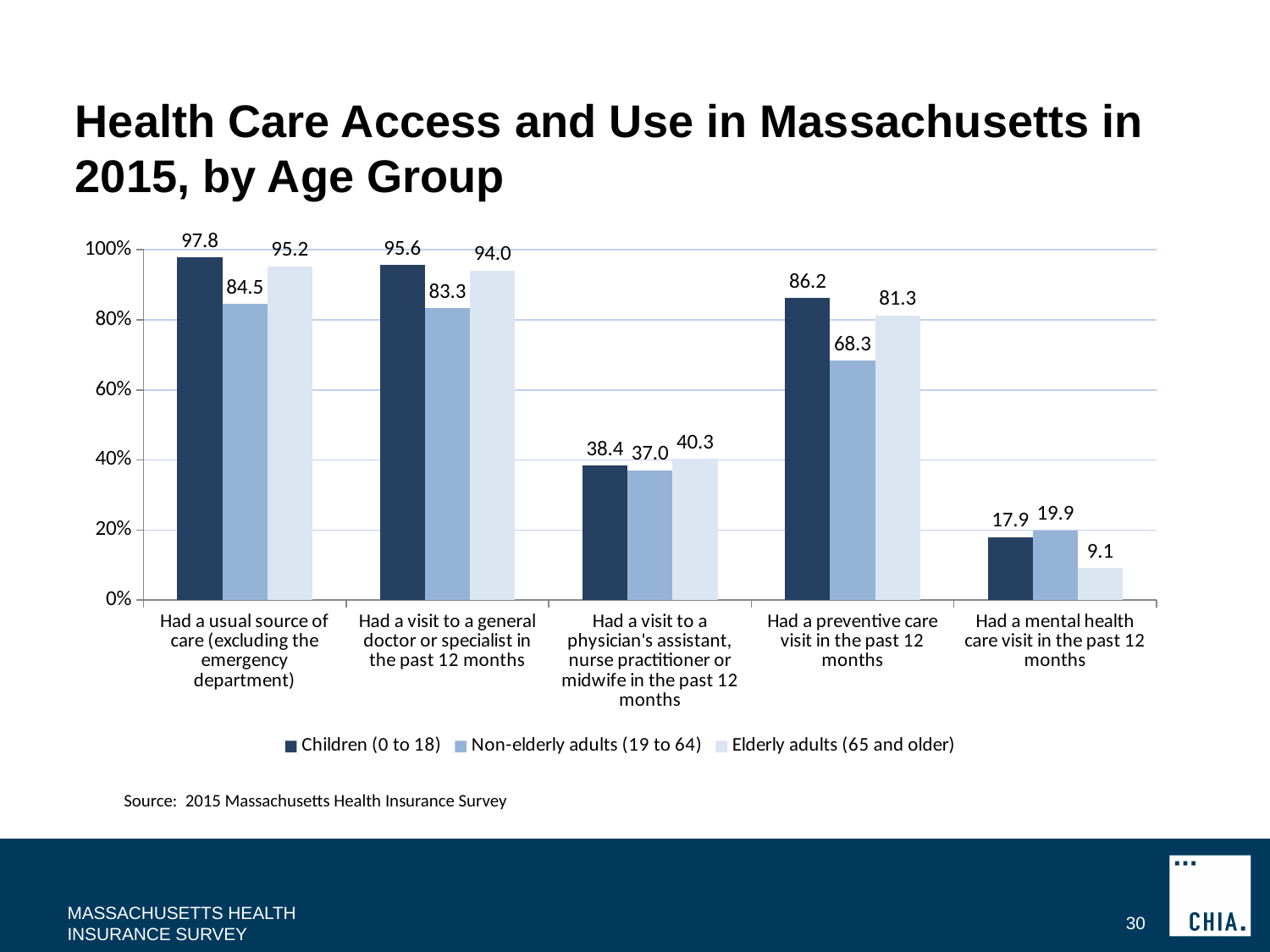

# Health Care Access and Use in Massachusetts in 2015, by Age Group

### Chart

| Category | Children (0 to 18) | Non-elderly adults (19 to 64) | Elderly adults (65 and older) |
|---|---|---|---|
| Had a usual source of care (excluding the emergency department) | 97.8 | 84.5 | 95.2 |
| Had a visit to a general doctor or specialist in the past 12 months | 95.6 | 83.3 | 94.0 |
| Had a visit to a physician's assistant, nurse practitioner or midwife in the past 12 months | 38.4 | 37.0 | 40.3 |
| Had a preventive care visit in the past 12 months | 86.2 | 68.3 | 81.3 |
| Had a mental health care visit in the past 12 months | 17.9 | 19.9 | 9.1 |
Source:  2015 Massachusetts Health Insurance Survey
MASSACHUSETTS HEALTH INSURANCE SURVEY
30